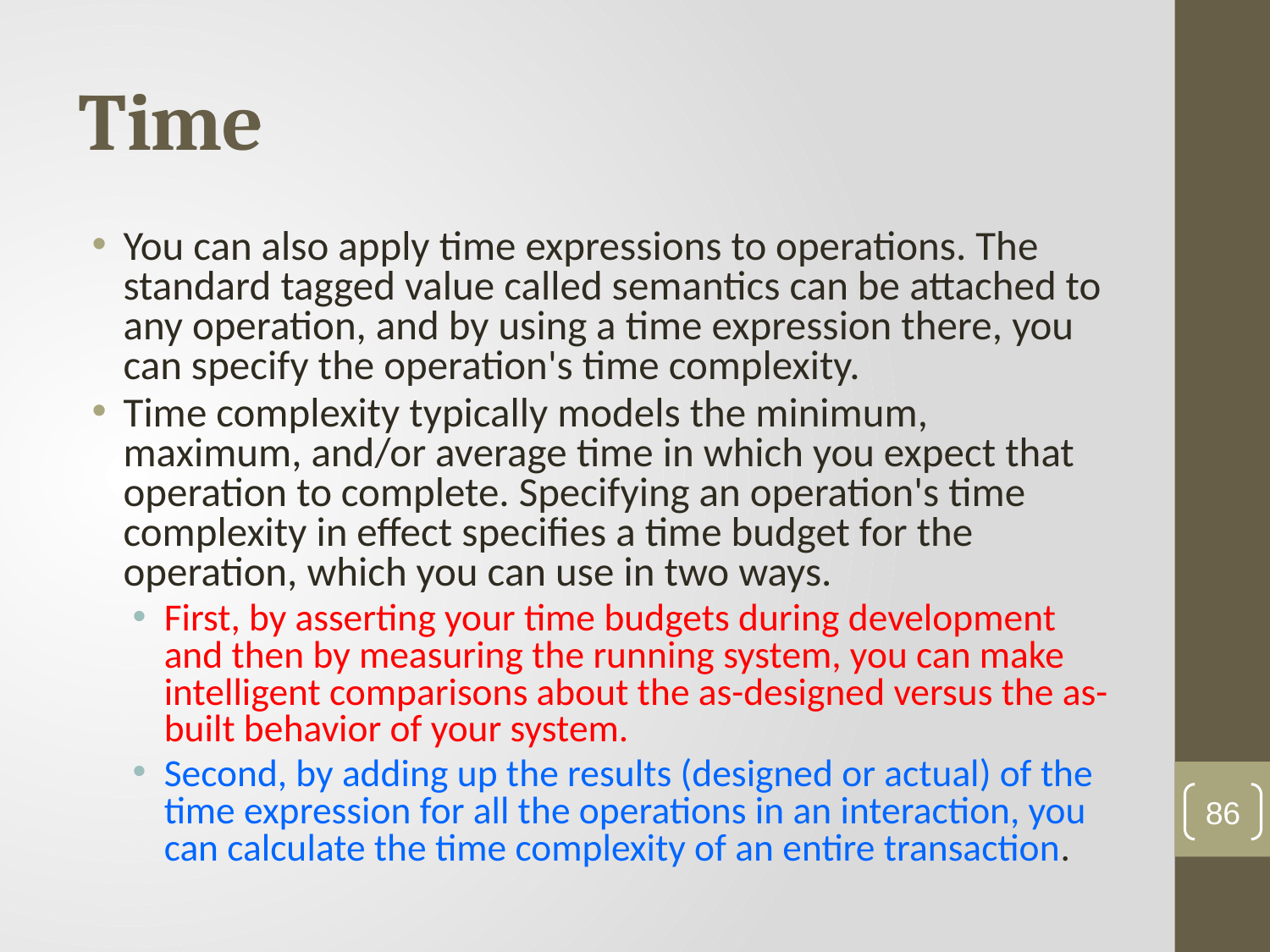

# Time
You can also apply time expressions to operations. The standard tagged value called semantics can be attached to any operation, and by using a time expression there, you can specify the operation's time complexity.
Time complexity typically models the minimum, maximum, and/or average time in which you expect that operation to complete. Specifying an operation's time complexity in effect specifies a time budget for the operation, which you can use in two ways.
First, by asserting your time budgets during development and then by measuring the running system, you can make intelligent comparisons about the as-designed versus the as-built behavior of your system.
Second, by adding up the results (designed or actual) of the time expression for all the operations in an interaction, you can calculate the time complexity of an entire transaction.
86